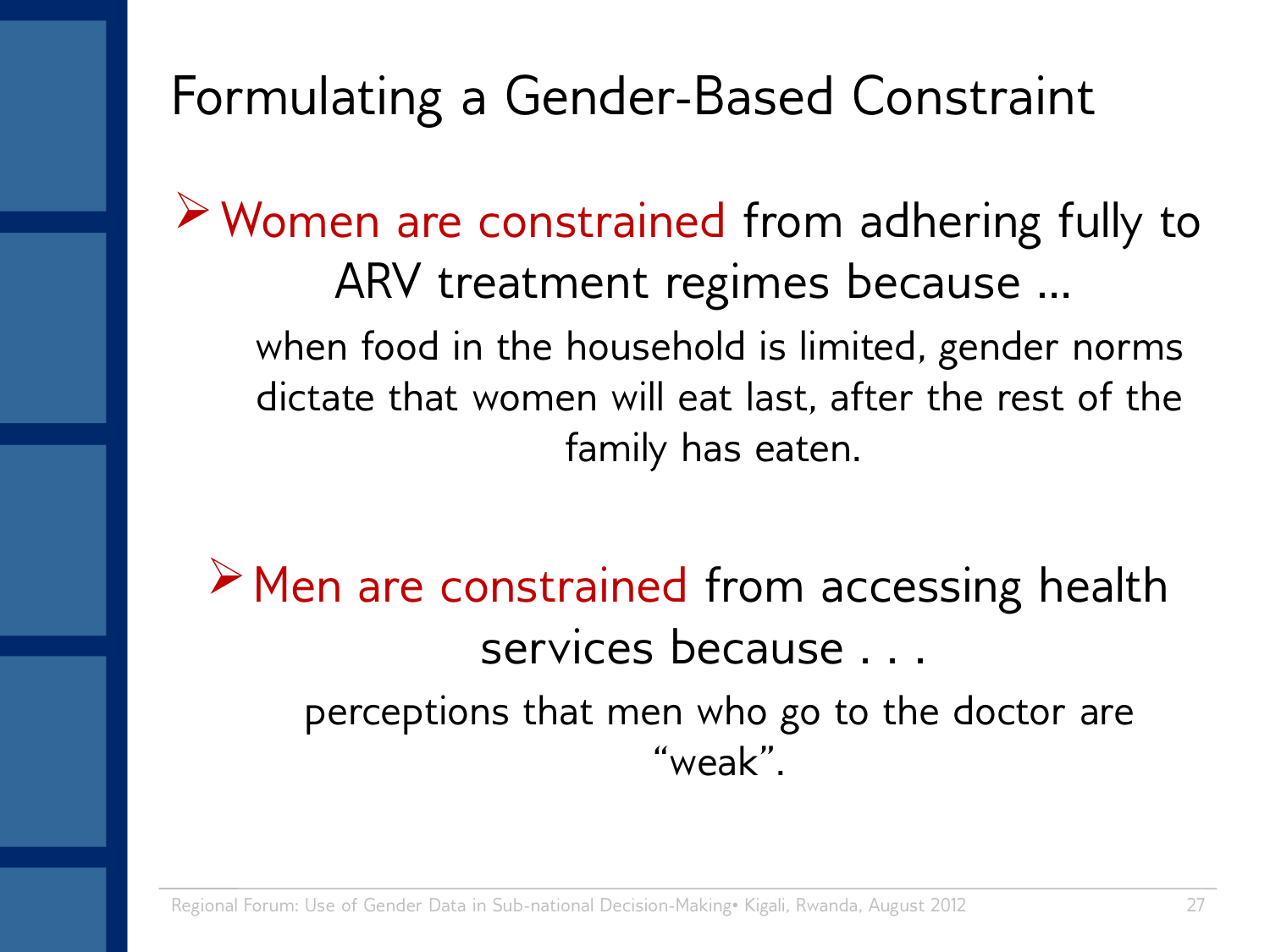

# Formulating a Gender-Based Constraint
Women are constrained from adhering fully to ARV treatment regimes because …
when food in the household is limited, gender norms dictate that women will eat last, after the rest of the family has eaten.

Men are constrained from accessing health services because . . .
perceptions that men who go to the doctor are “weak”.